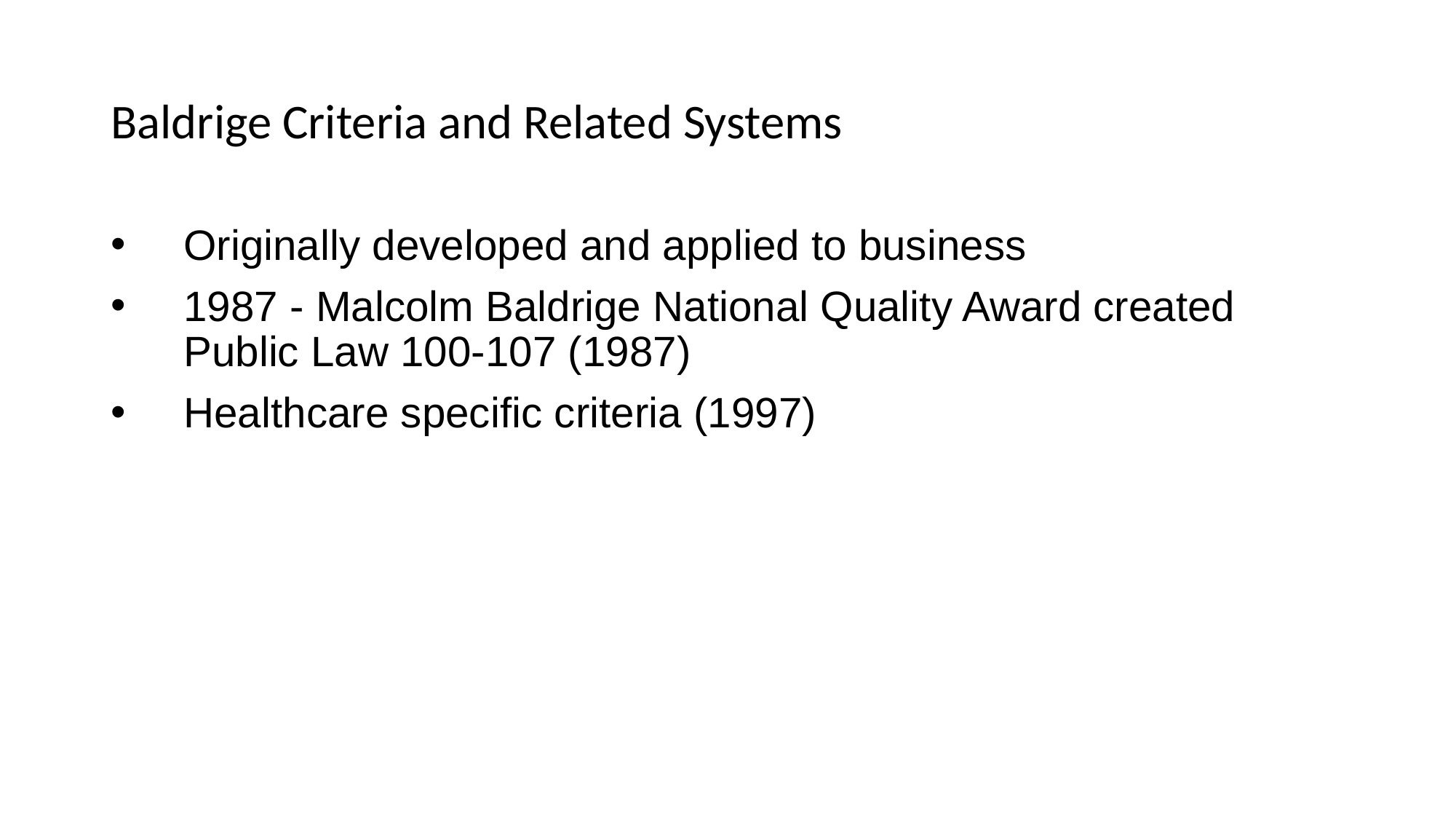

Baldrige Criteria and Related Systems
Originally developed and applied to business
1987 - Malcolm Baldrige National Quality Award created Public Law 100-107 (1987)
Healthcare specific criteria (1997)